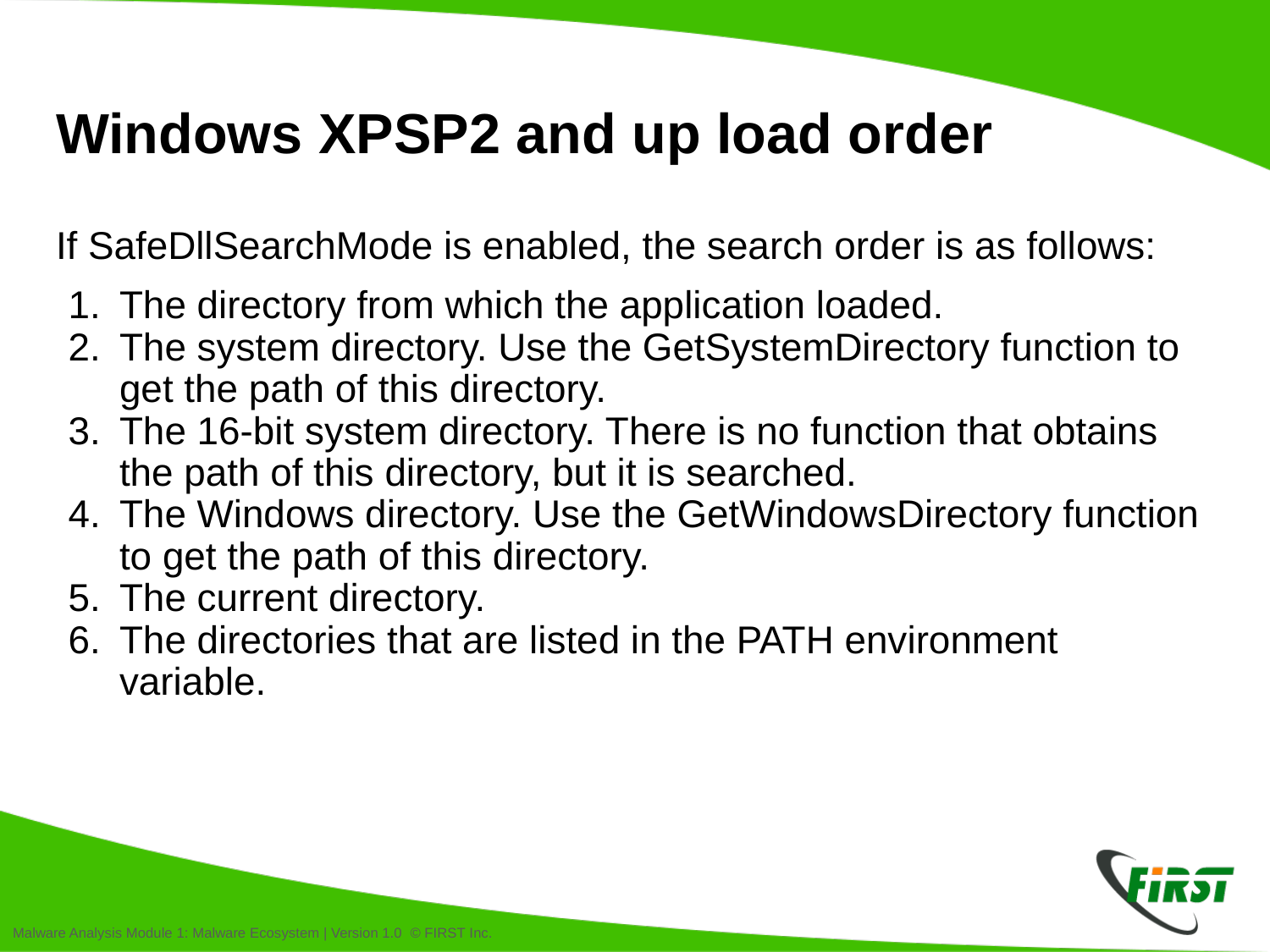

# Windows XPSP2 and up load order
If SafeDllSearchMode is enabled, the search order is as follows:
The directory from which the application loaded.
The system directory. Use the GetSystemDirectory function to get the path of this directory.
The 16-bit system directory. There is no function that obtains the path of this directory, but it is searched.
The Windows directory. Use the GetWindowsDirectory function to get the path of this directory.
The current directory.
The directories that are listed in the PATH environment variable.